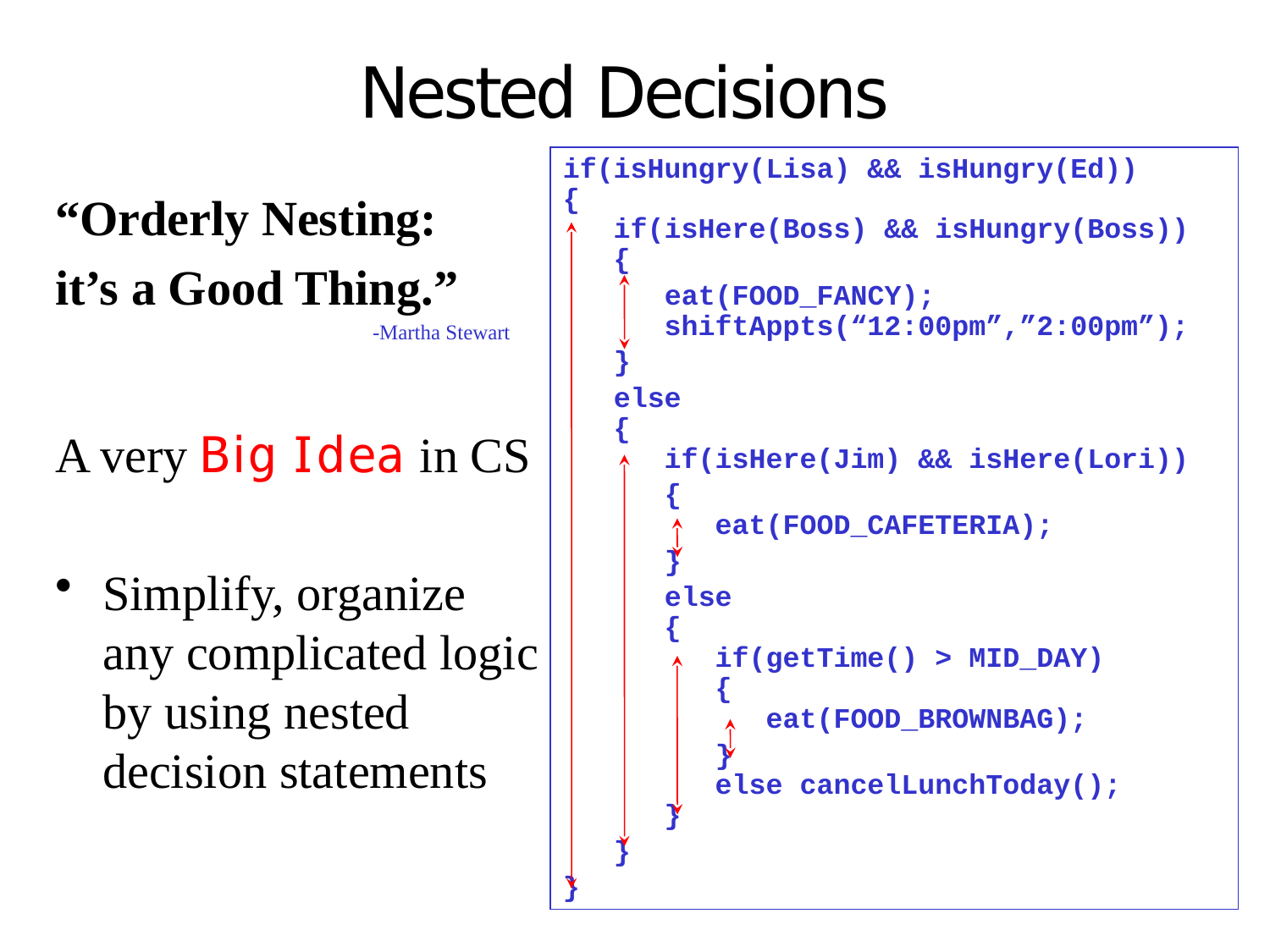

# Nested Decisions
if(isHungry(Lisa) && isHungry(Ed))
{
   if(isHere(Boss) && isHungry(Boss))
   {
      eat(FOOD_FANCY);
      shiftAppts(“12:00pm”,”2:00pm”);
   }
   else
   {
      if(isHere(Jim) && isHere(Lori))
      {
         eat(FOOD_CAFETERIA);
      }
      else
      {
         if(getTime() > MID_DAY)
         {
            eat(FOOD_BROWNBAG);
         }
         else cancelLunchToday();
      }
   }
}
“Orderly Nesting:
it’s a Good Thing.”
			   -Martha Stewart

A very Big Idea in CS

Simplify, organize any complicated logic by using nested decision statements